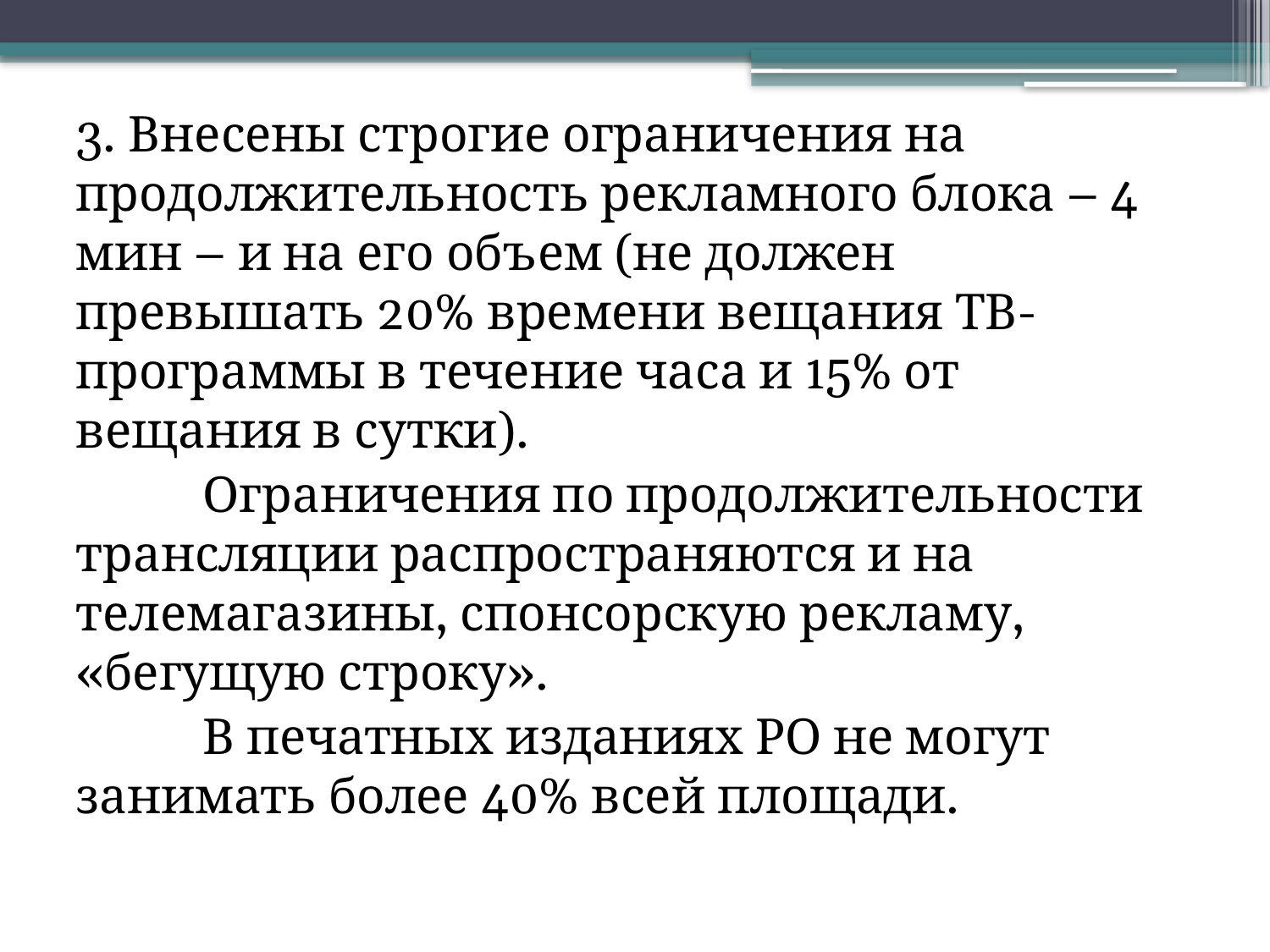

3. Внесены строгие ограничения на продолжительность рекламного блока – 4 мин – и на его объем (не должен превышать 20% времени вещания ТВ-программы в течение часа и 15% от вещания в сутки).
	Ограничения по продолжительности трансляции распространяются и на телемагазины, спонсорскую рекламу, «бегущую строку».
	В печатных изданиях РО не могут занимать более 40% всей площади.